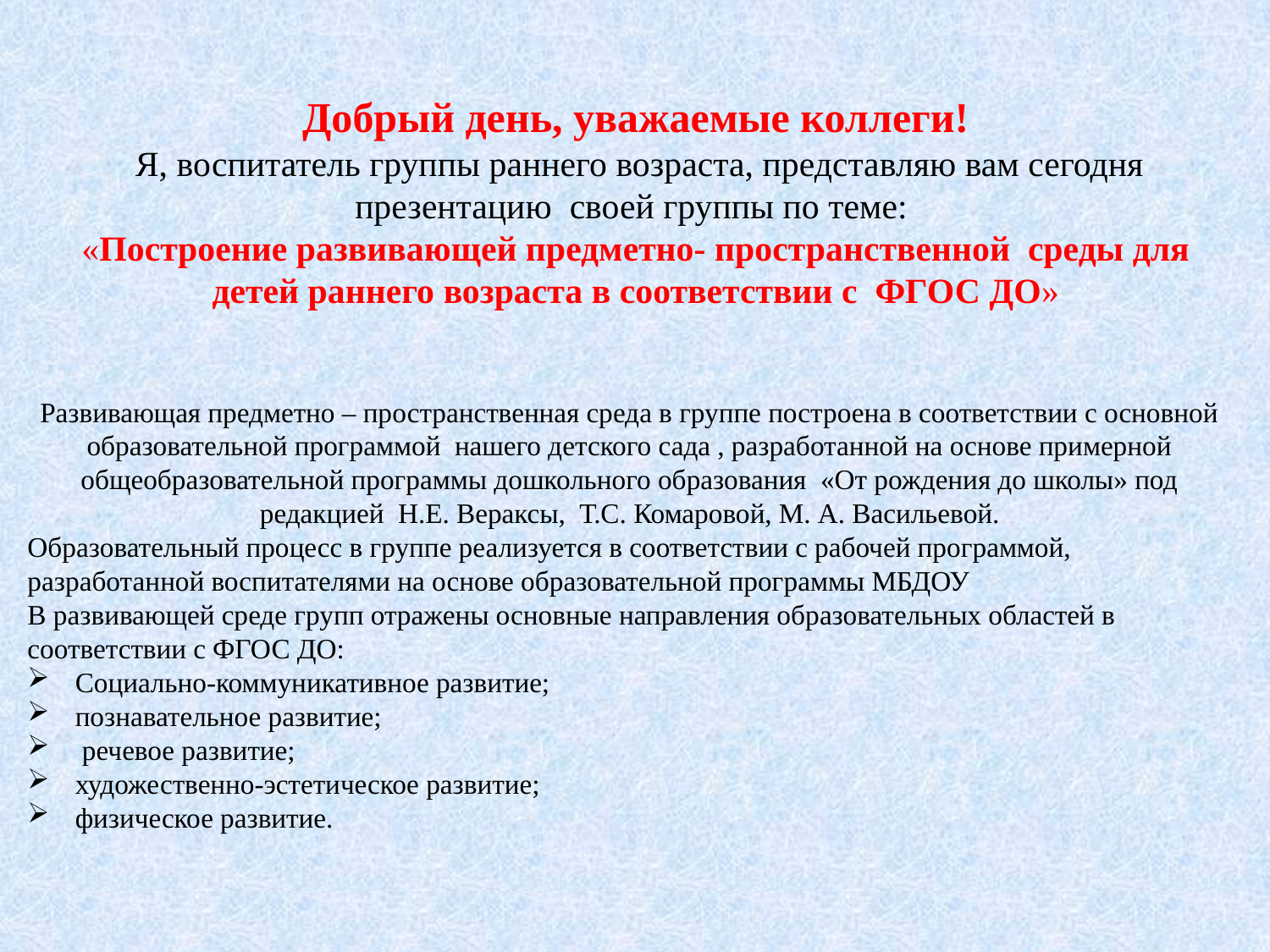

# Добрый день, уважаемые коллеги! Я, воспитатель группы раннего возраста, представляю вам сегодня презентацию  своей группы по теме: «Построение развивающей предметно- пространственной  среды для детей раннего возраста в соответствии с  ФГОС ДО»
Развивающая предметно – пространственная среда в группе построена в соответствии с основной образовательной программой  нашего детского сада , разработанной на основе примерной общеобразовательной программы дошкольного образования  «От рождения до школы» под редакцией  Н.Е. Вераксы,  Т.С. Комаровой, М. А. Васильевой.
Образовательный процесс в группе реализуется в соответствии с рабочей программой, разработанной воспитателями на основе образовательной программы МБДОУ
В развивающей среде групп отражены основные направления образовательных областей в соответствии с ФГОС ДО:
Социально-коммуникативное развитие;
познавательное развитие;
 речевое развитие;
художественно-эстетическое развитие;
физическое развитие.